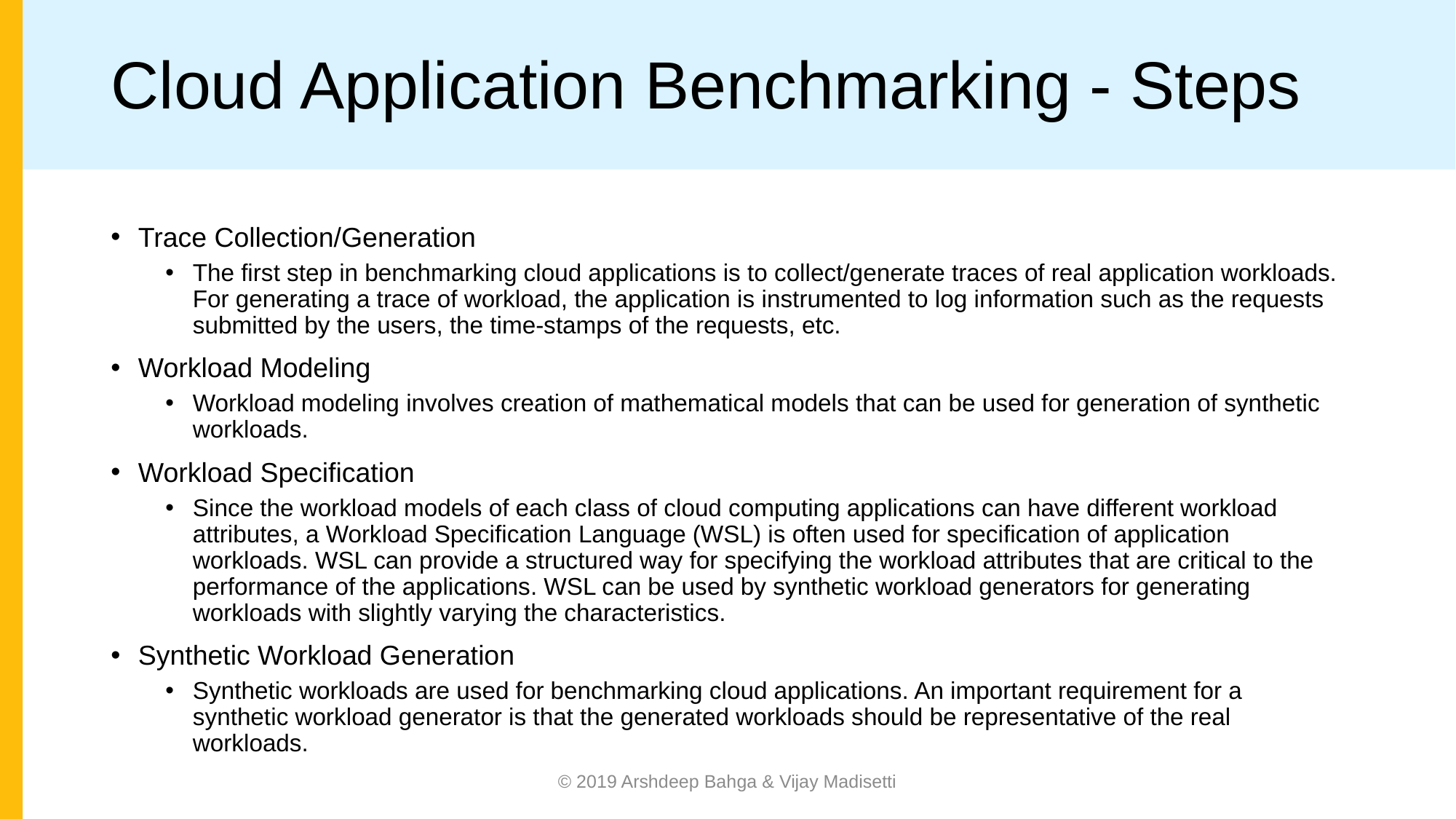

# Cloud Application Benchmarking - Steps
Trace Collection/Generation
The first step in benchmarking cloud applications is to collect/generate traces of real application workloads. For generating a trace of workload, the application is instrumented to log information such as the requests submitted by the users, the time-stamps of the requests, etc.
Workload Modeling
Workload modeling involves creation of mathematical models that can be used for generation of synthetic workloads.
Workload Specification
Since the workload models of each class of cloud computing applications can have different workload attributes, a Workload Specification Language (WSL) is often used for specification of application workloads. WSL can provide a structured way for specifying the workload attributes that are critical to the performance of the applications. WSL can be used by synthetic workload generators for generating workloads with slightly varying the characteristics.
Synthetic Workload Generation
Synthetic workloads are used for benchmarking cloud applications. An important requirement for a synthetic workload generator is that the generated workloads should be representative of the real workloads.
© 2019 Arshdeep Bahga & Vijay Madisetti